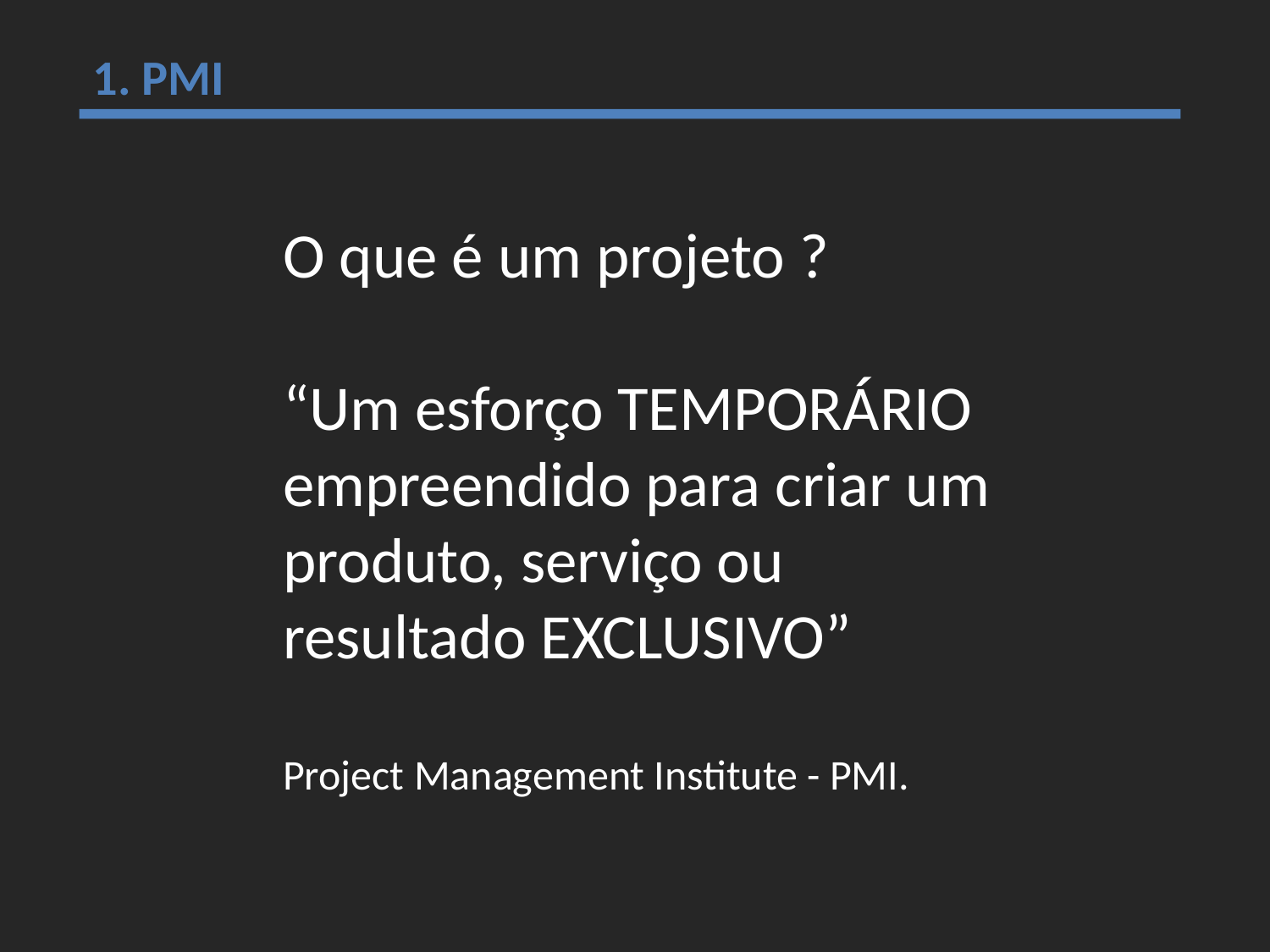

1. PMI

O que é um projeto ?

“Um esforço TEMPORÁRIO
empreendido para criar um
produto, serviço ou
resultado EXCLUSIVO”

Project Management Institute - PMI.